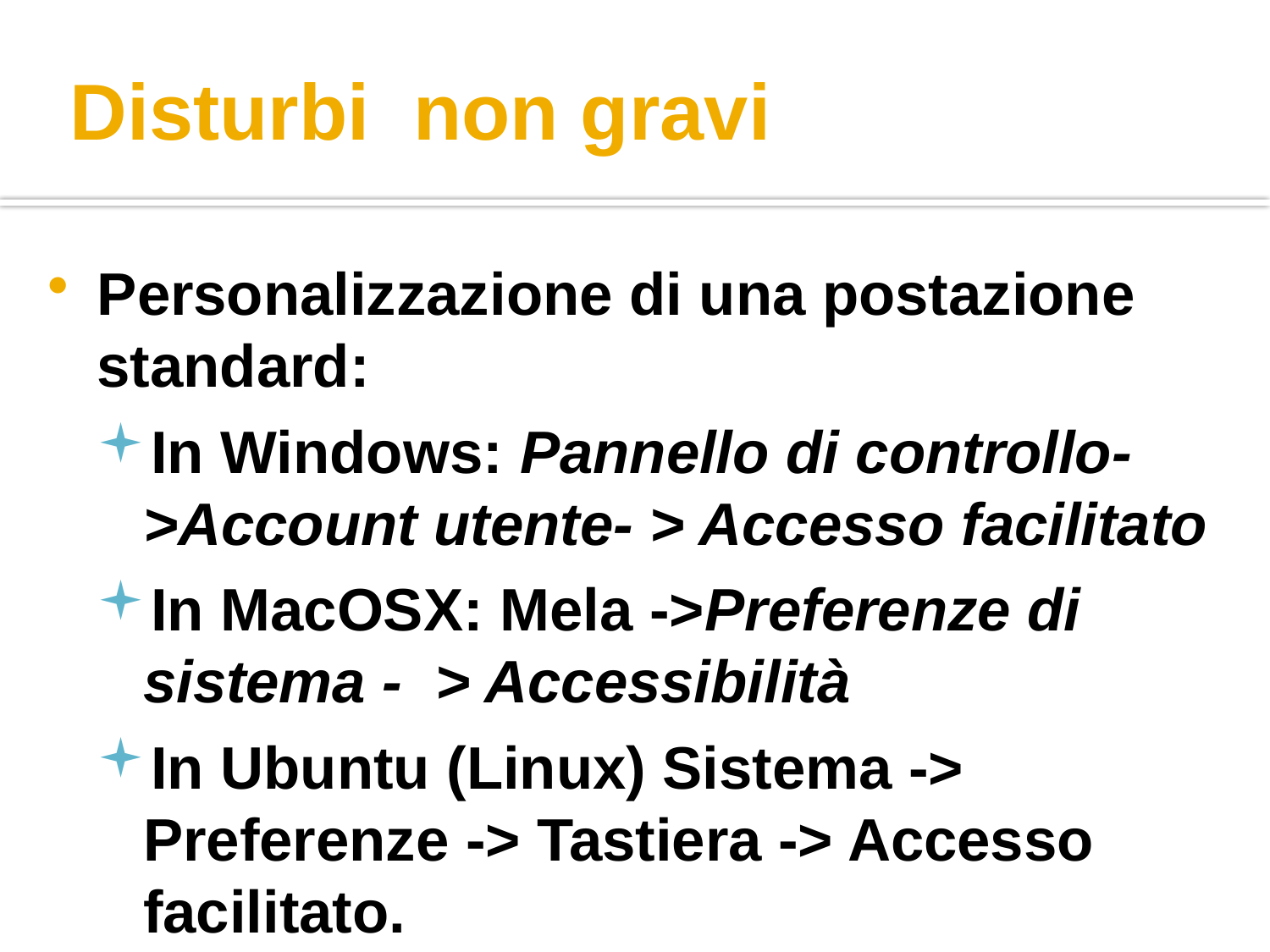

# Disturbi  non gravi
Personalizzazione di una postazione standard:
In Windows: Pannello di controllo- >Account utente- > Accesso facilitato
In MacOSX: Mela ->Preferenze di sistema -  > Accessibilità
In Ubuntu (Linux) Sistema -> Preferenze -> Tastiera -> Accesso facilitato.